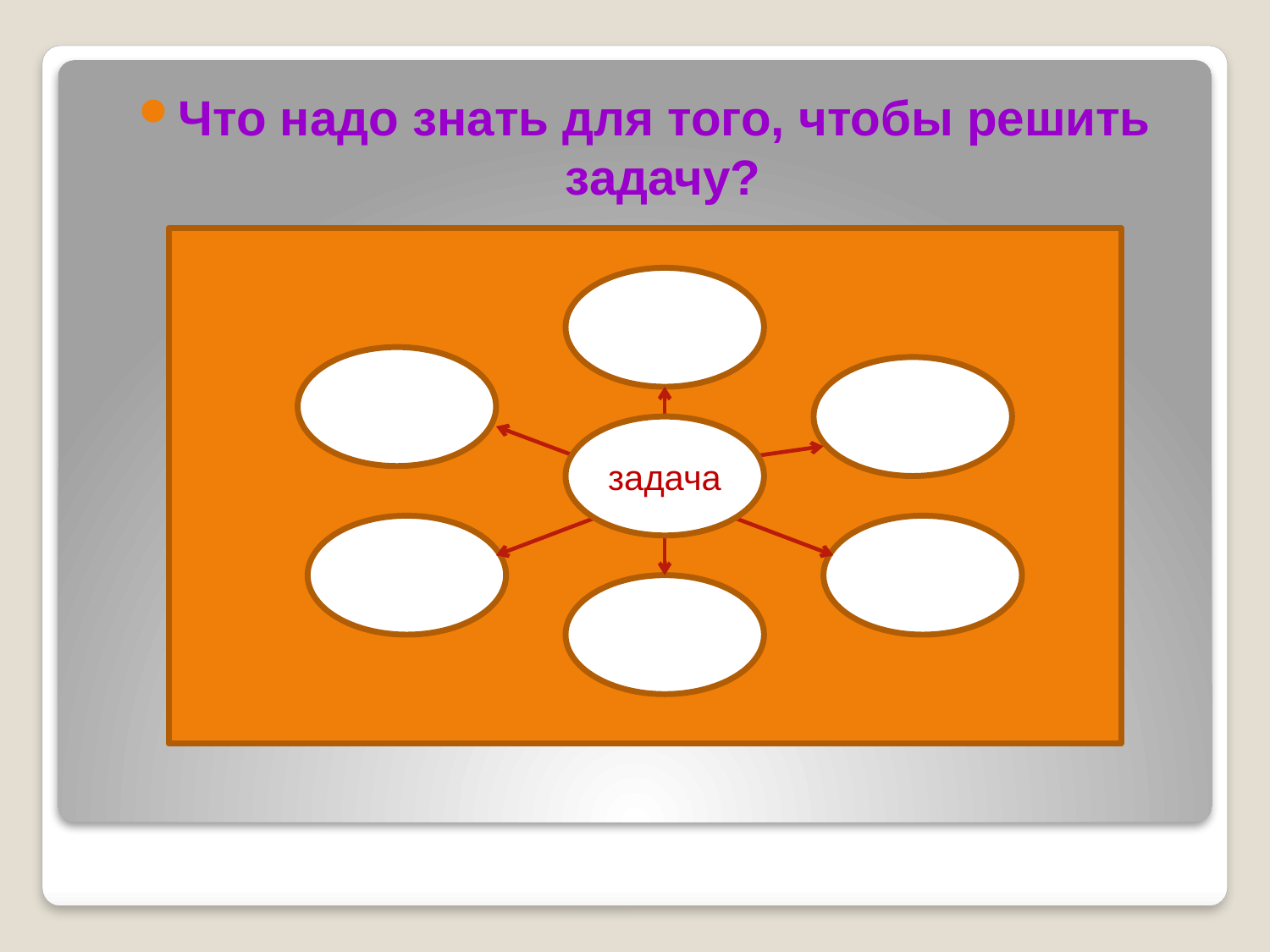

Что надо знать для того, чтобы решить задачу?

задача

#